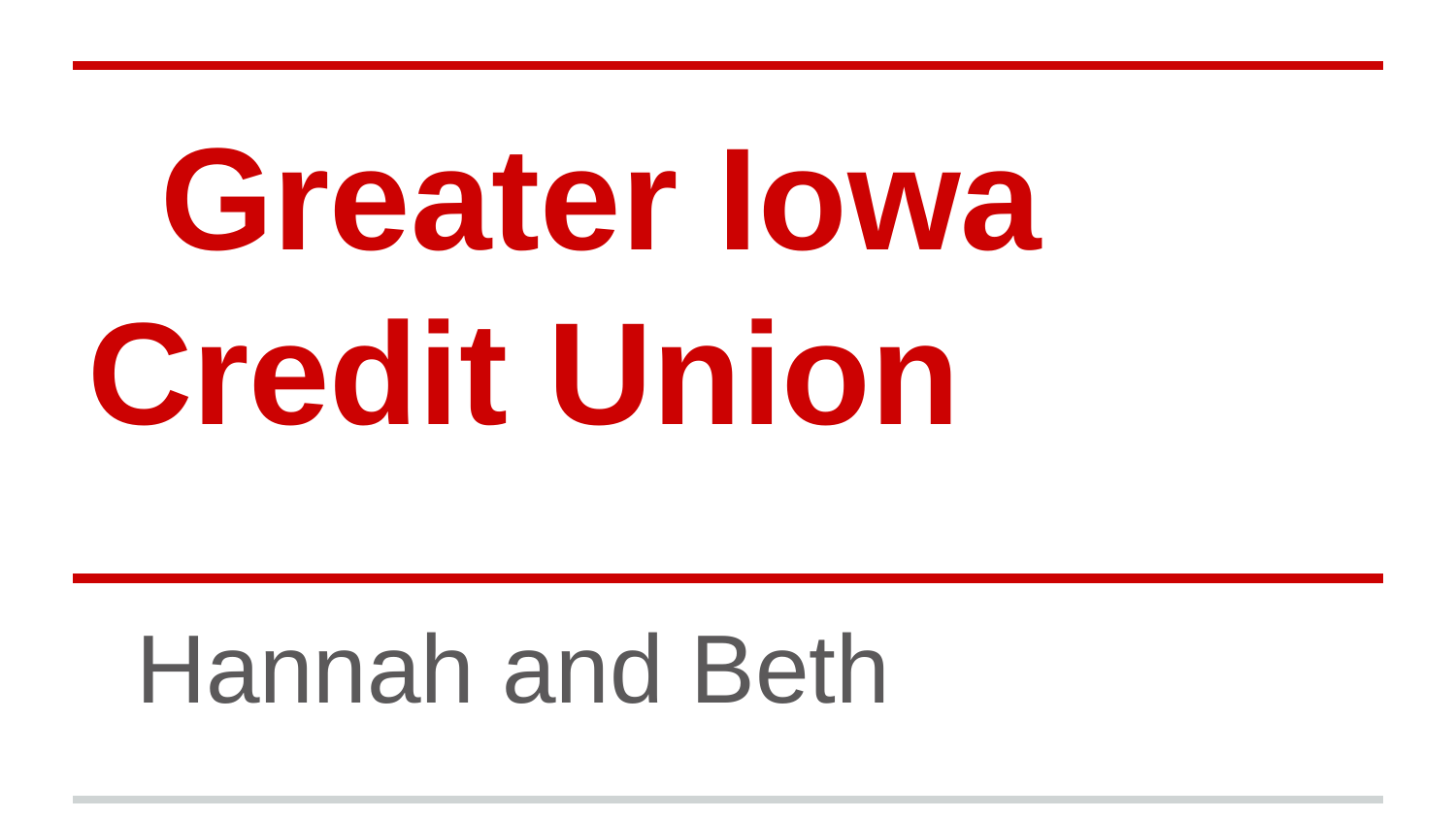

# Greater Iowa Credit Union
Hannah and Beth